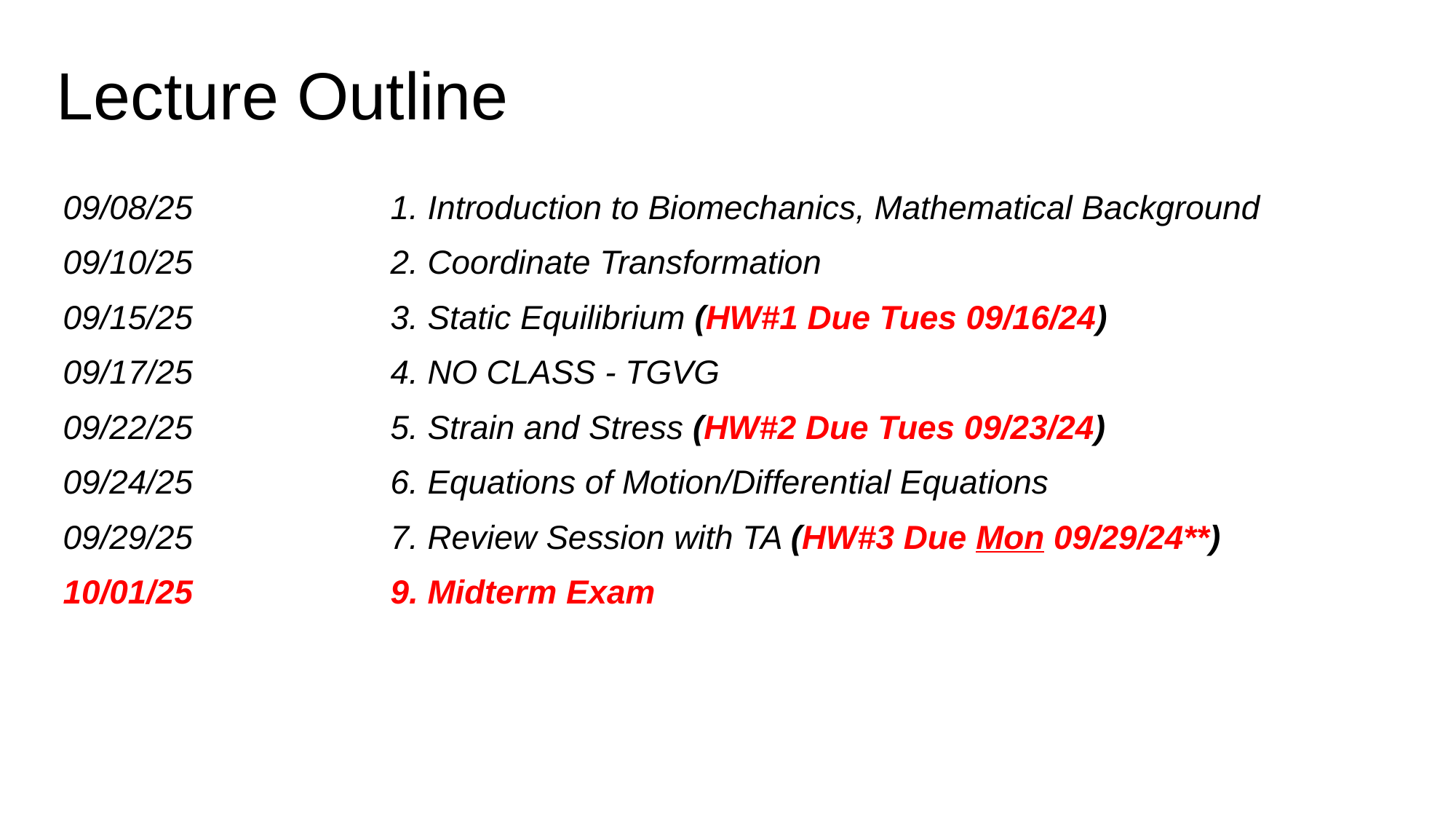

# Lecture Outline

09/08/25		1. Introduction to Biomechanics, Mathematical Background
09/10/25		2. Coordinate Transformation
09/15/25		3. Static Equilibrium (HW#1 Due Tues 09/16/24)
09/17/25		4. NO CLASS - TGVG
09/22/25		5. Strain and Stress (HW#2 Due Tues 09/23/24)
09/24/25		6. Equations of Motion/Differential Equations
09/29/25		7. Review Session with TA (HW#3 Due Mon 09/29/24**)
10/01/25		9. Midterm Exam